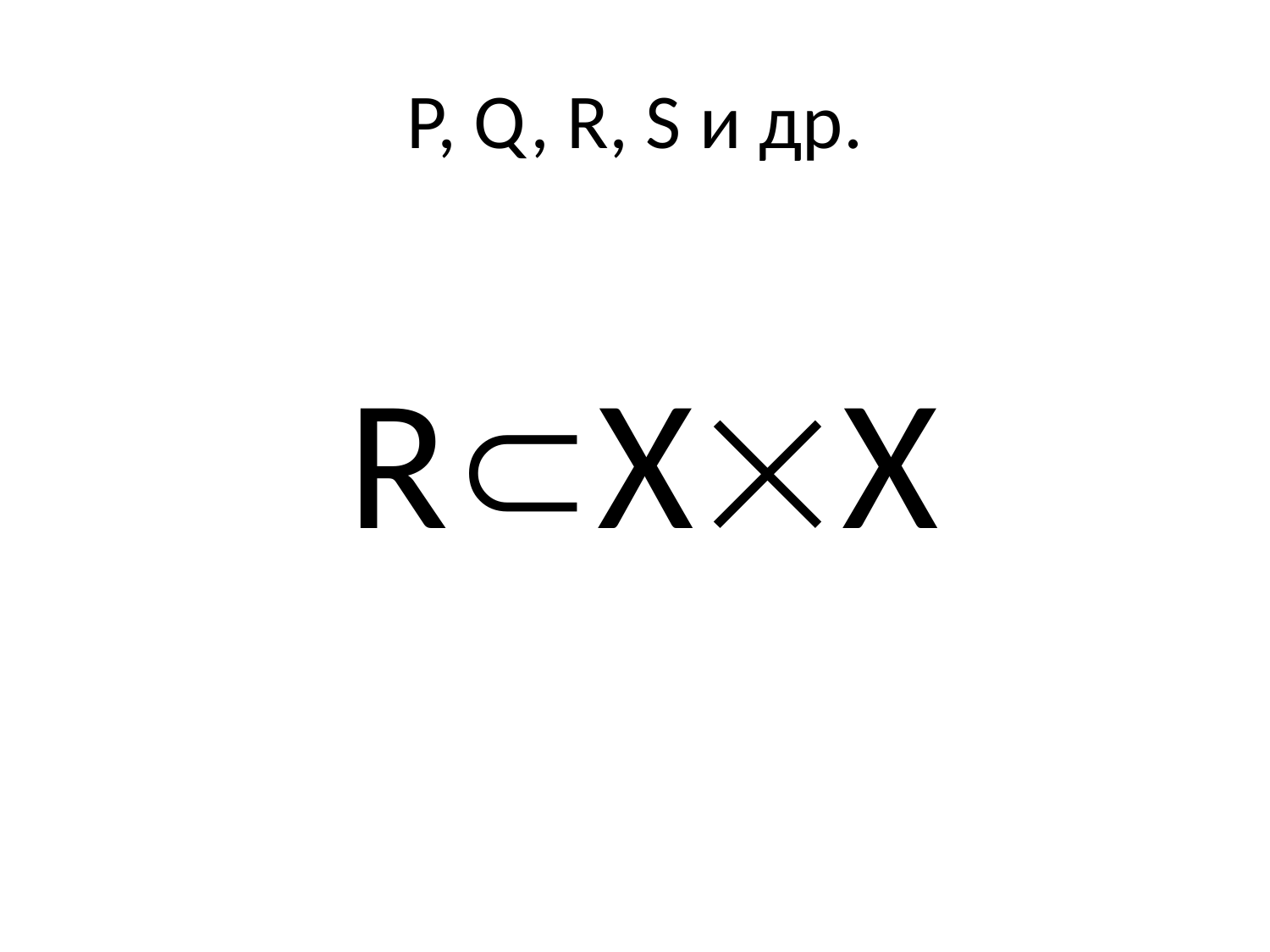

# P, Q, R, S и др.
R⊂X×X